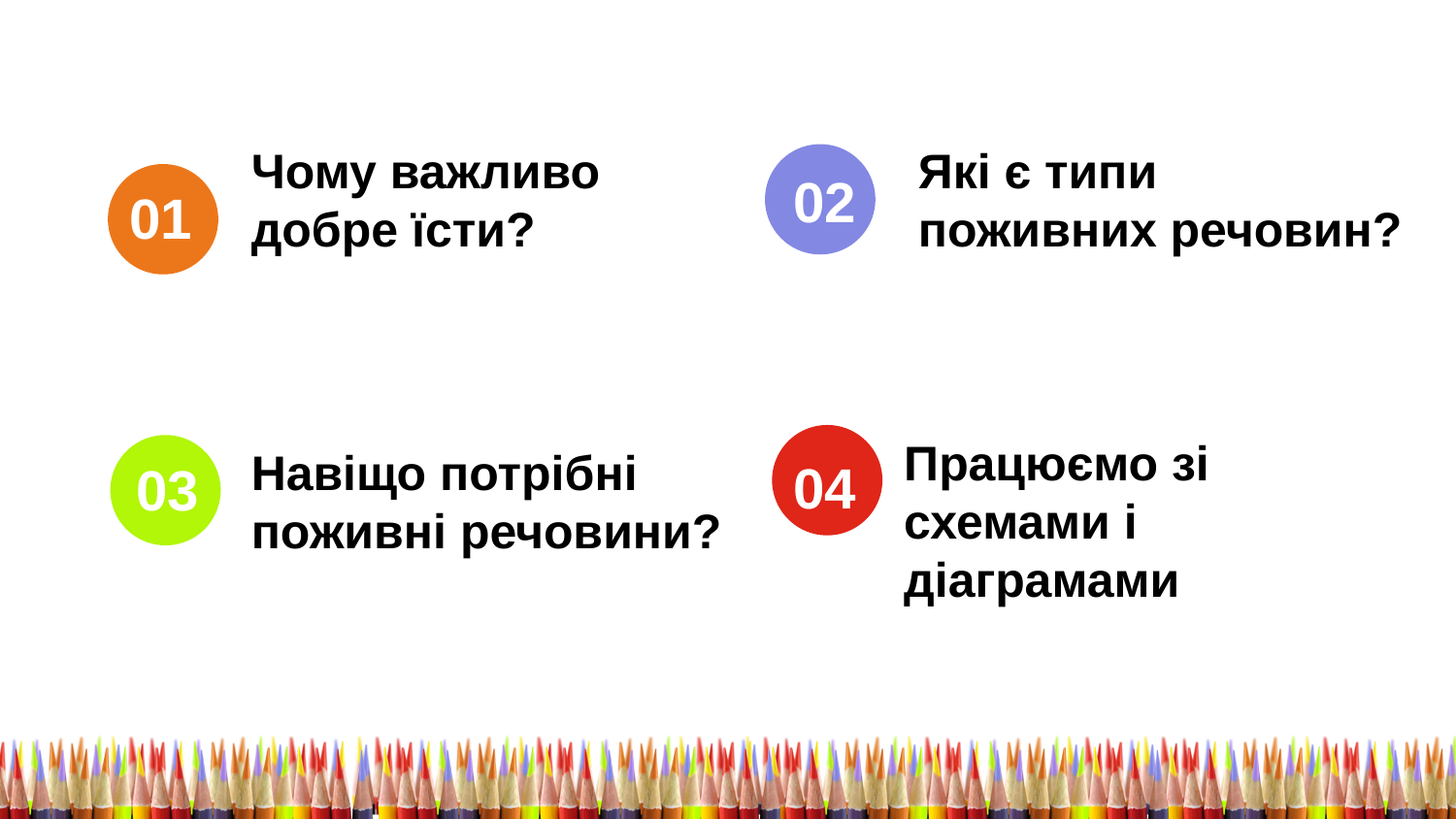

Чому важливо
добре їсти?
Які є типи
поживних речовин?

02
01

Працюємо зі
схемами і
діаграмами
Навіщо потрібні
поживні речовини?

04
03